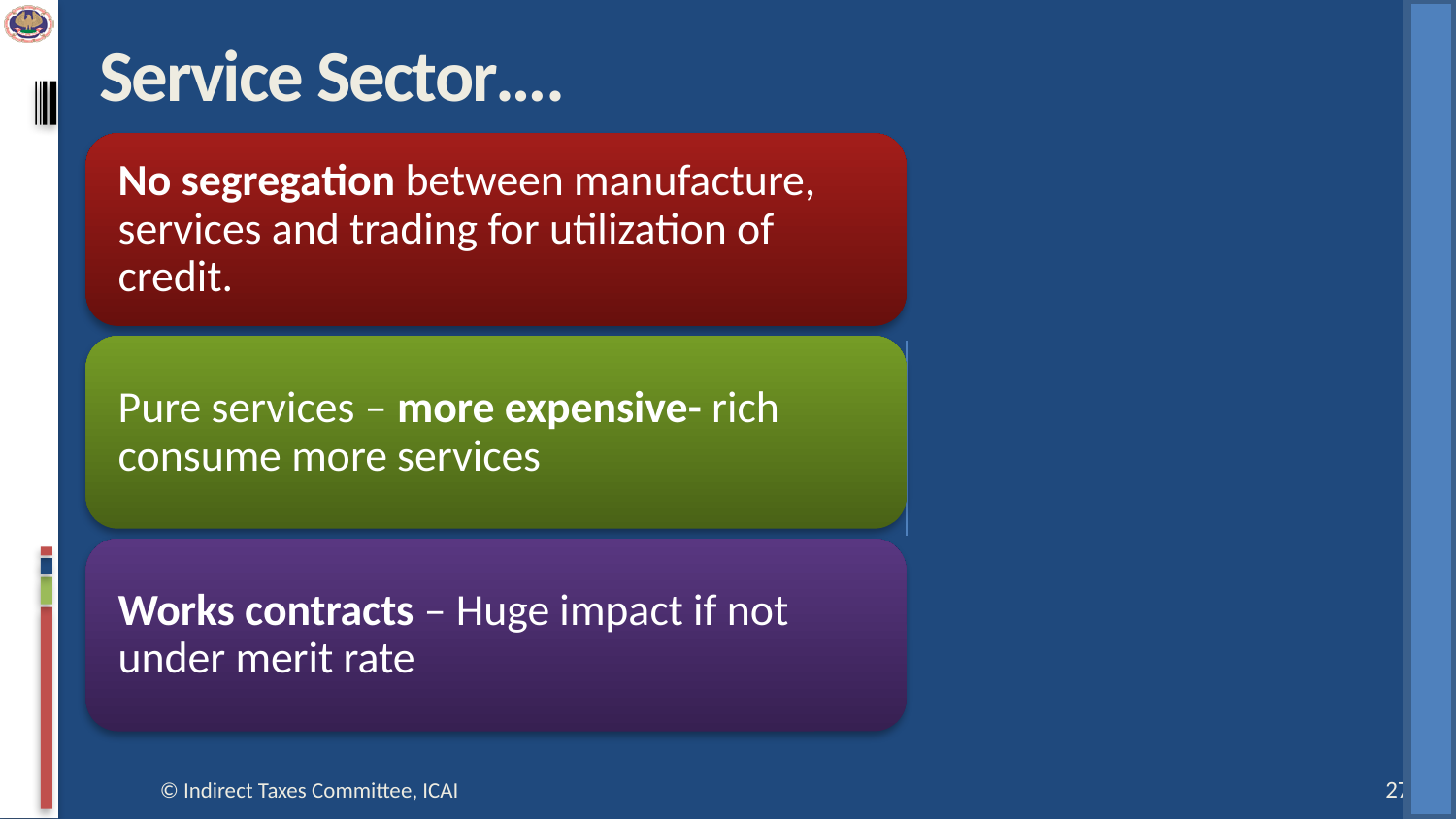

# Service Sector….
No segregation between manufacture, services and trading for utilization of credit.
Pure services – more expensive- rich consume more services
Works contracts – Huge impact if not under merit rate
© Indirect Taxes Committee, ICAI
27